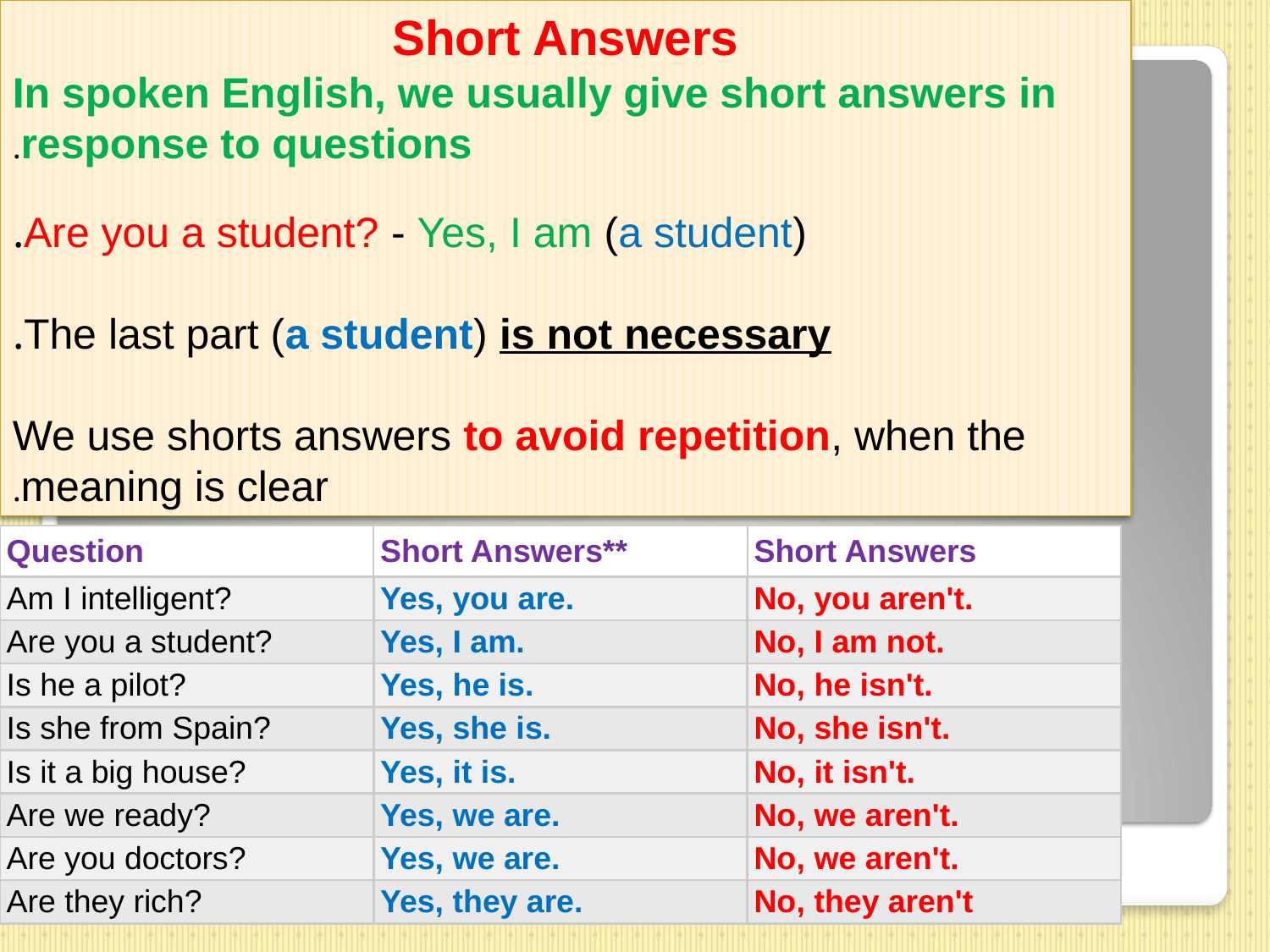

Short Answers
In spoken English, we usually give short answers in response to questions.

Are you a student? - Yes, I am (a student).

The last part (a student) is not necessary.

We use shorts answers to avoid repetition, when the meaning is clear.
| Question | Short Answers\*\* | Short Answers |
| --- | --- | --- |
| Am I intelligent? | Yes, you are. | No, you aren't. |
| Are you a student? | Yes, I am. | No, I am not. |
| Is he a pilot? | Yes, he is. | No, he isn't. |
| Is she from Spain? | Yes, she is. | No, she isn't. |
| Is it a big house? | Yes, it is. | No, it isn't. |
| Are we ready? | Yes, we are. | No, we aren't. |
| Are you doctors? | Yes, we are. | No, we aren't. |
| Are they rich? | Yes, they are. | No, they aren't |